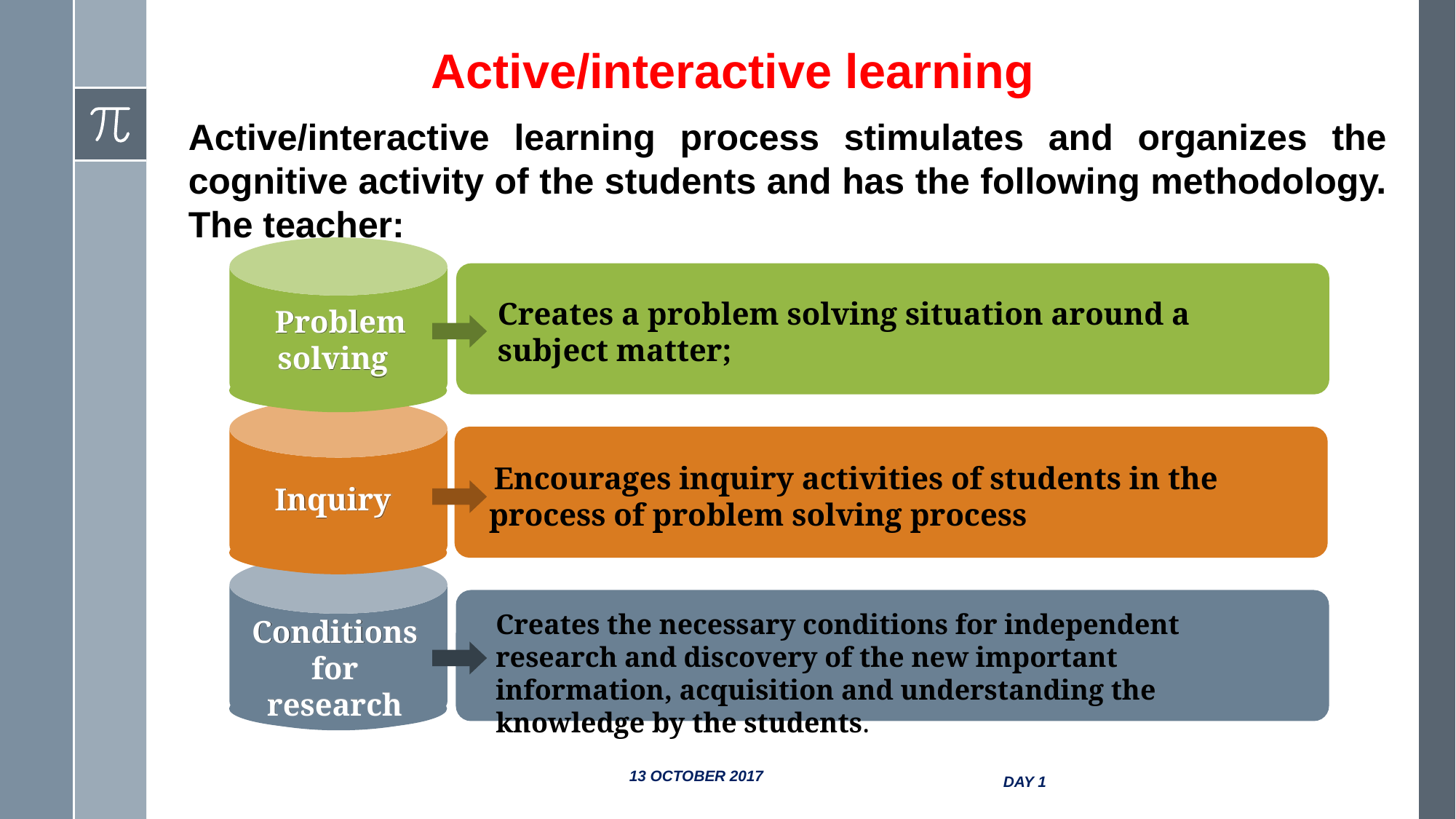

# Active/interactive learning
Active/interactive learning process stimulates and organizes the cognitive activity of the students and has the following methodology. The teacher:

Creates a problem solving situation around a subject matter;
  Problem solving

 Encourages inquiry activities of students in the process of problem solving process
Inquiry

Creates the necessary conditions for independent research and discovery of the new important information, acquisition and understanding the knowledge by the students.
Conditions for research

13 October 2017
Day 1